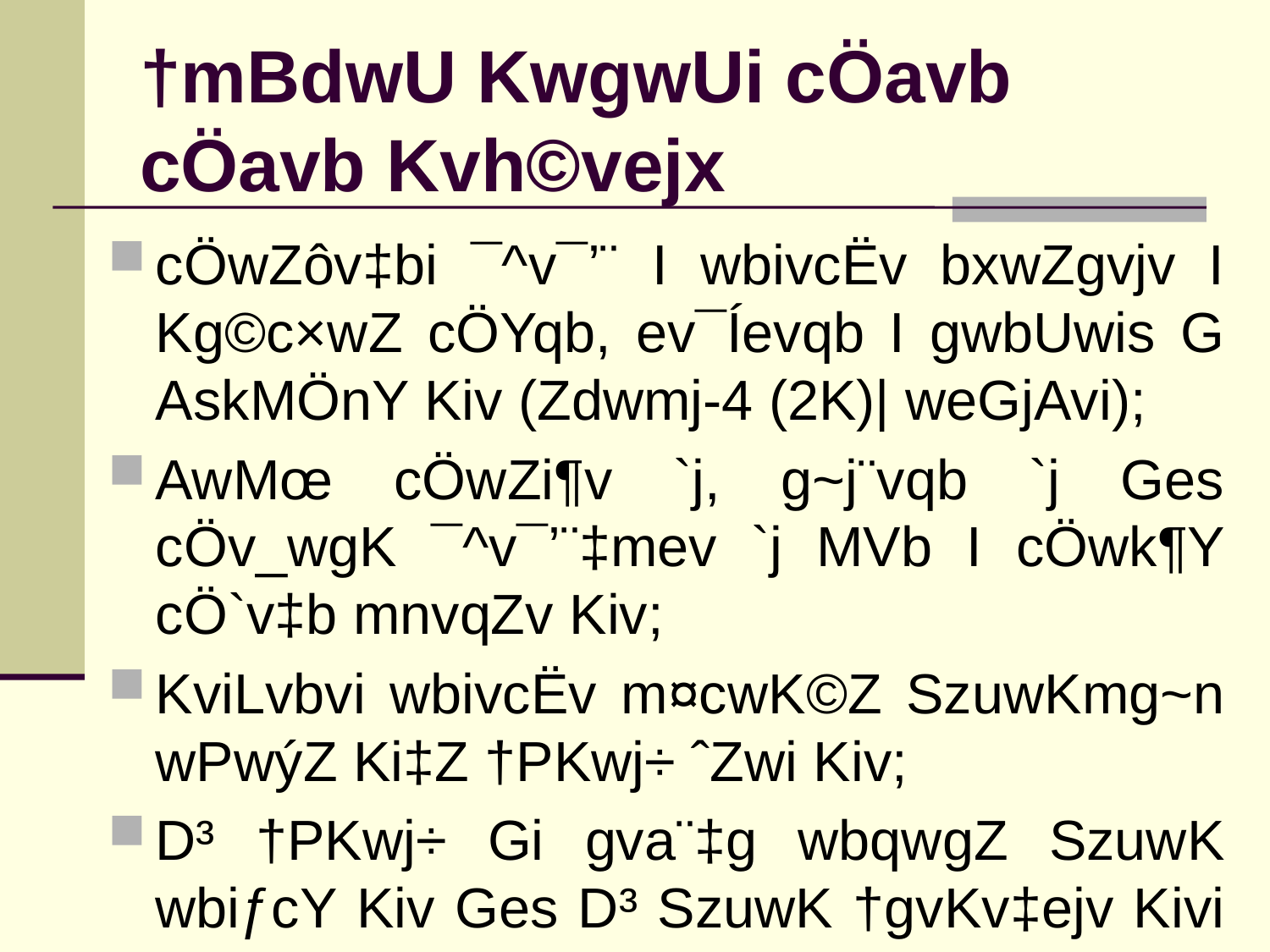

# †mBdwU KwgwUi cÖavb cÖavb Kvh©vejx
cÖwZôv‡bi ¯^v¯’¨ I wbivcËv bxwZgvjv I Kg©c×wZ cÖYqb, ev¯Íevqb I gwbUwis G AskMÖnY Kiv (Zdwmj-4 (2K)| weGjAvi);
AwMœ cÖwZi¶v `j, g~j¨vqb `j Ges cÖv_wgK ¯^v¯’¨‡mev `j MVb I cÖwk¶Y cÖ`v‡b mnvqZv Kiv;
KviLvbvi wbivcËv m¤cwK©Z SzuwKmg~n wPwýZ Ki‡Z †PKwj÷ ˆZwi Kiv;
D³ †PKwj÷ Gi gva¨‡g wbqwgZ SzuwK wbiƒcY Kiv Ges D³ SzuwK †gvKv‡ejv Kivi Dcvq †ei Kiv;